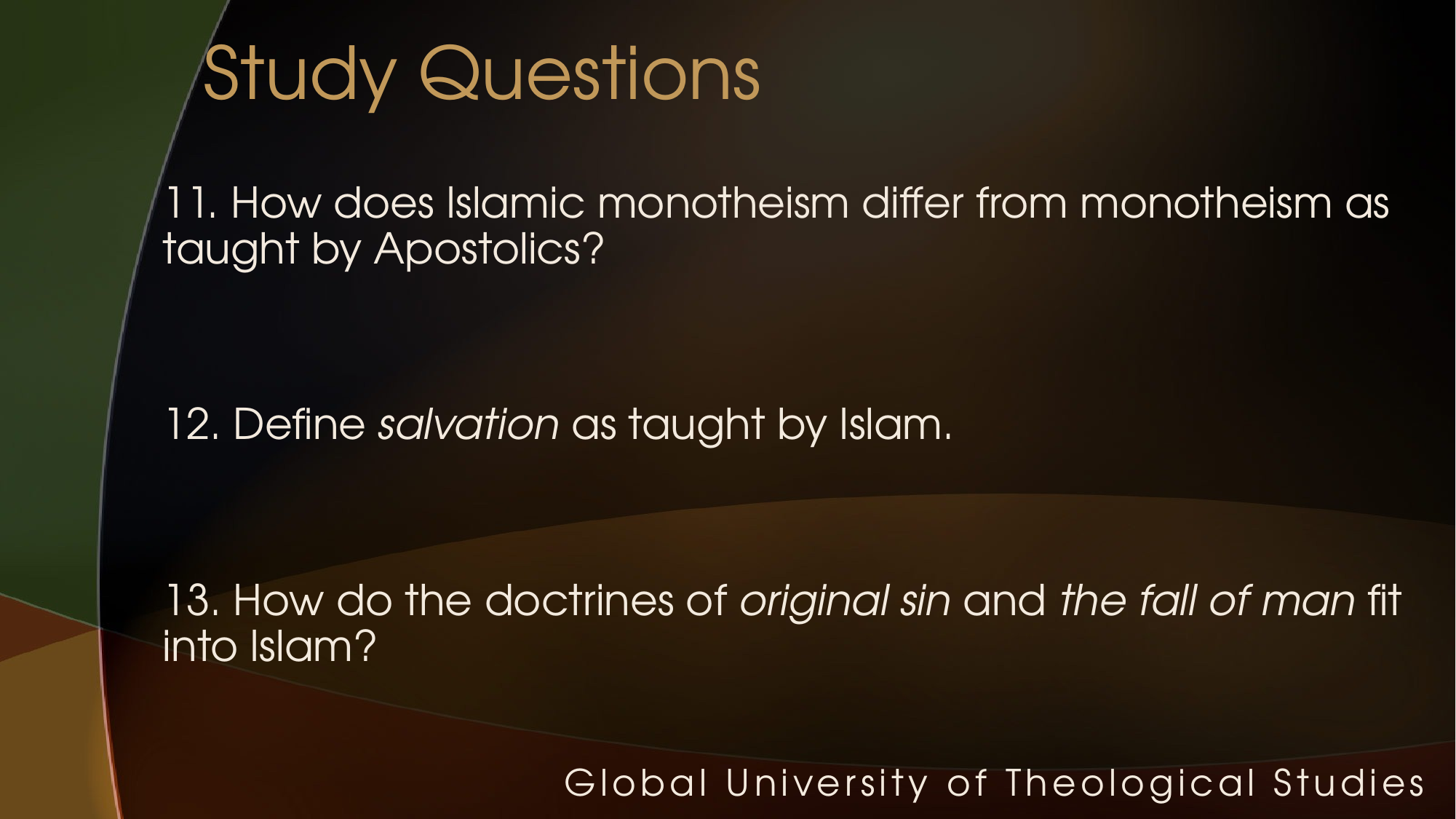

# Study Questions

11. How does Islamic monotheism differ from monotheism as taught by Apostolics?

12. Define salvation as taught by Islam.

13. How do the doctrines of original sin and the fall of man fit into Islam?
Global University of Theological Studies